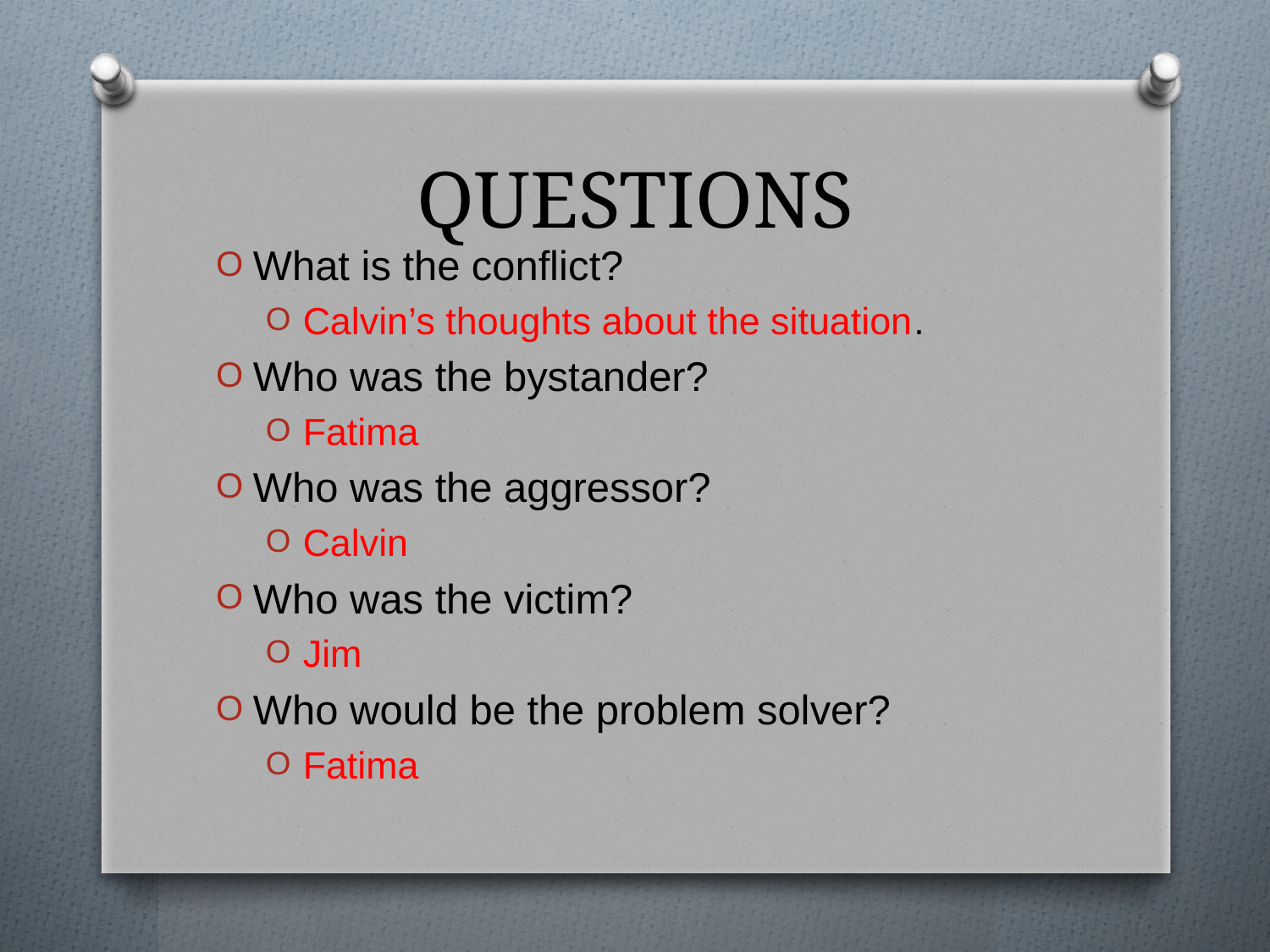

# QUESTIONS
What is the conflict?
Calvin’s thoughts about the situation.
Who was the bystander?
Fatima
Who was the aggressor?
Calvin
Who was the victim?
Jim
Who would be the problem solver?
Fatima